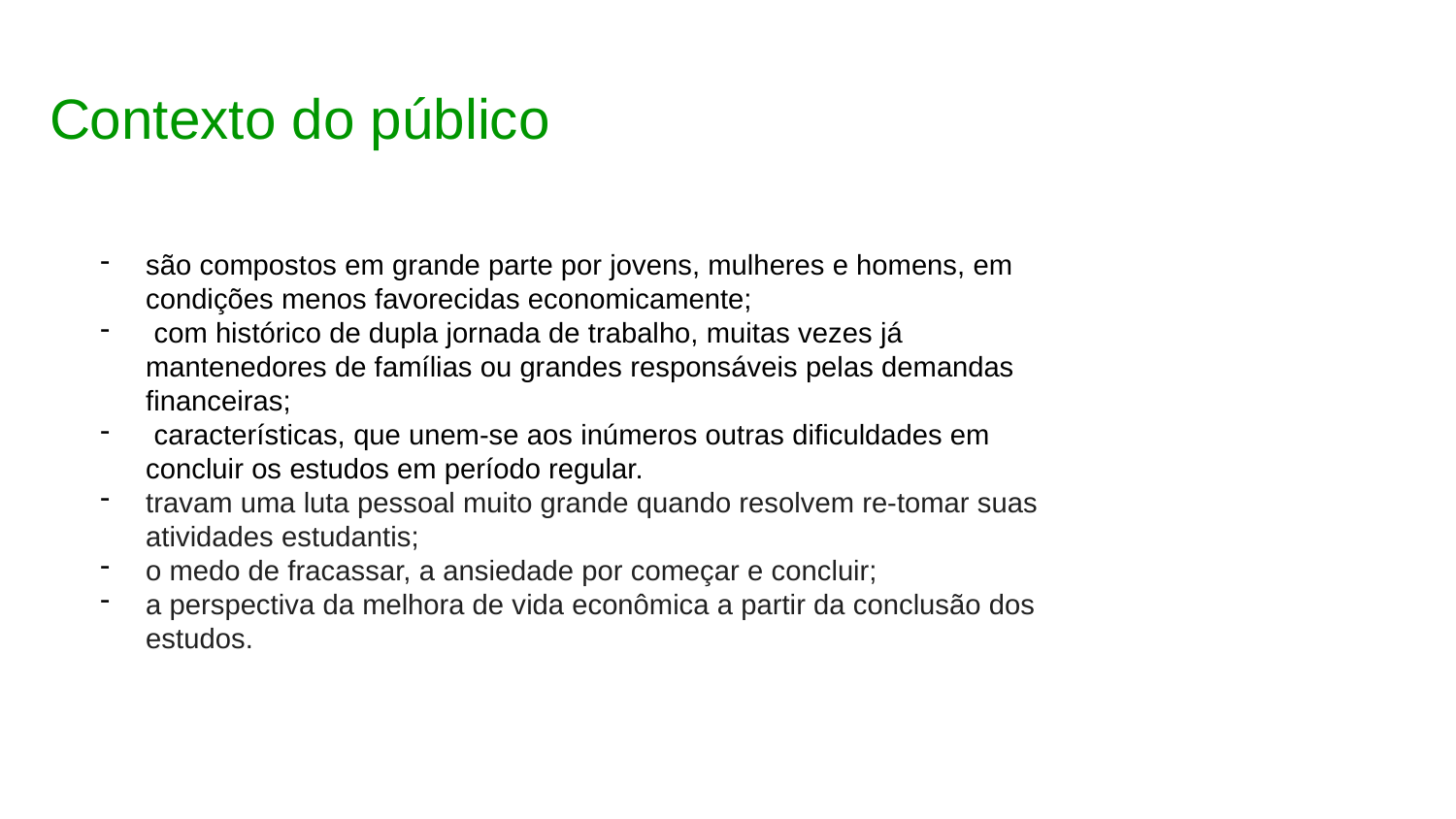

# Contexto do público

são compostos em grande parte por jovens, mulheres e homens, em condições menos favorecidas economicamente;
 com histórico de dupla jornada de trabalho, muitas vezes já mantenedores de famílias ou grandes responsáveis pelas demandas financeiras;
 características, que unem-se aos inúmeros outras dificuldades em concluir os estudos em período regular.
travam uma luta pessoal muito grande quando resolvem re-tomar suas atividades estudantis;
o medo de fracassar, a ansiedade por começar e concluir;
a perspectiva da melhora de vida econômica a partir da conclusão dos estudos.